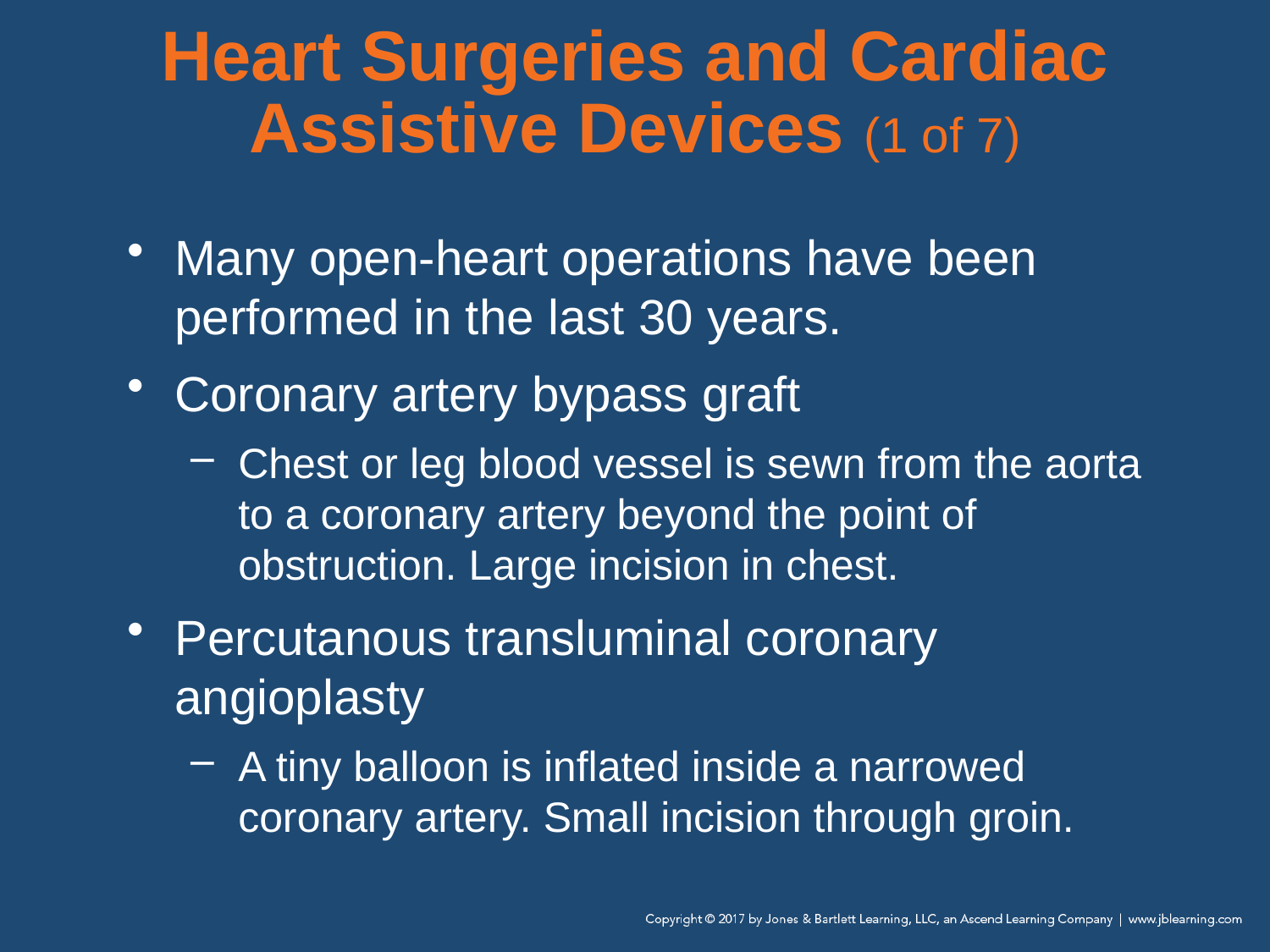

# Heart Surgeries and Cardiac Assistive Devices (1 of 7)
Many open-heart operations have been performed in the last 30 years.
Coronary artery bypass graft
Chest or leg blood vessel is sewn from the aorta to a coronary artery beyond the point of obstruction. Large incision in chest.
Percutanous transluminal coronary angioplasty
A tiny balloon is inflated inside a narrowed coronary artery. Small incision through groin.